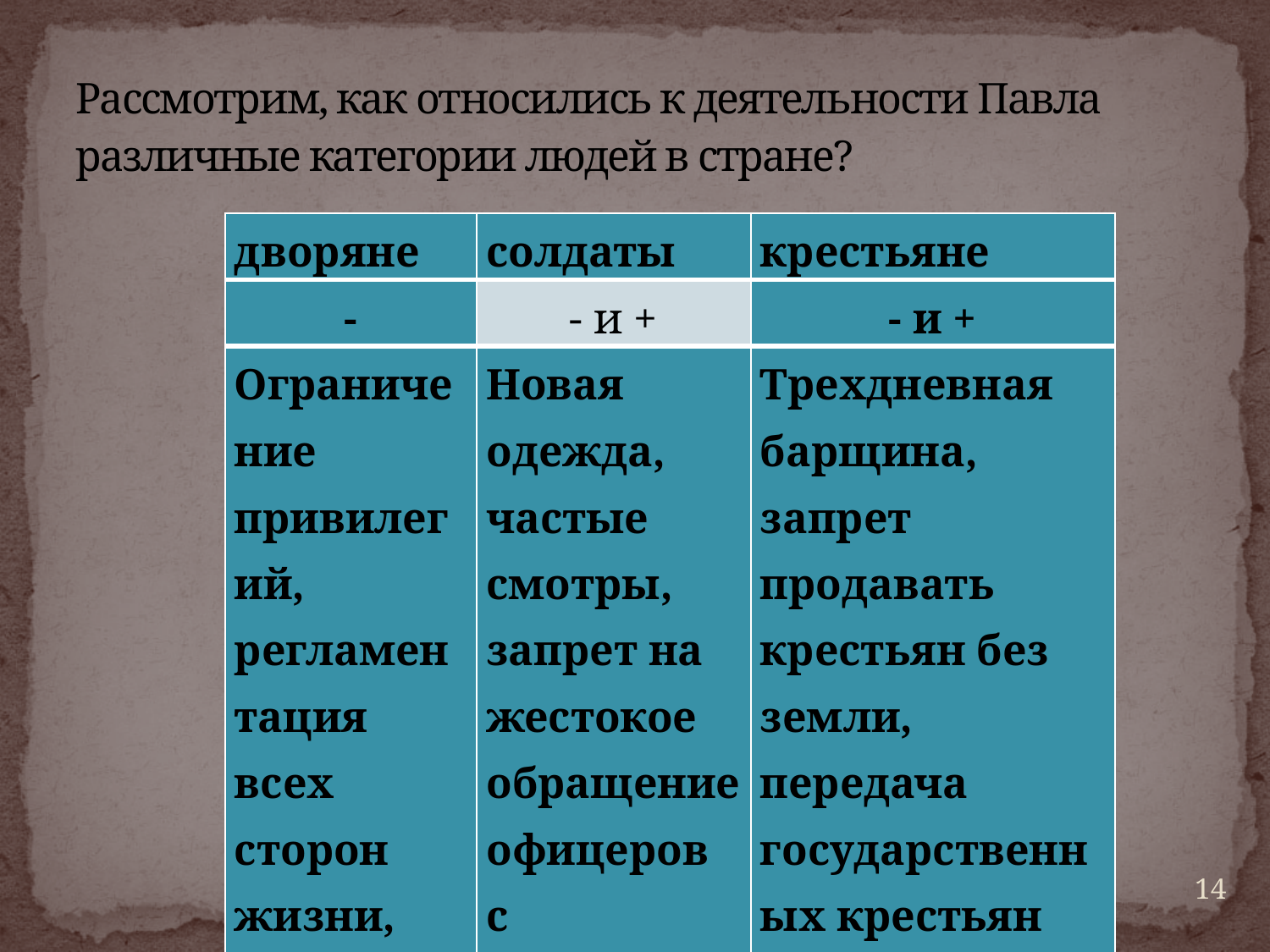

# Рассмотрим, как относились к деятельности Павла различные категории людей в стране?
| дворяне | солдаты | крестьяне |
| --- | --- | --- |
| - | - и + | - и + |
| Ограничение привилегий, регламентация всех сторон жизни, муштра в армии. | Новая одежда, частые смотры, запрет на жестокое обращение офицеров с солдатами | Трехдневная барщина, запрет продавать крестьян без земли, передача государственных крестьян помещикам |
14